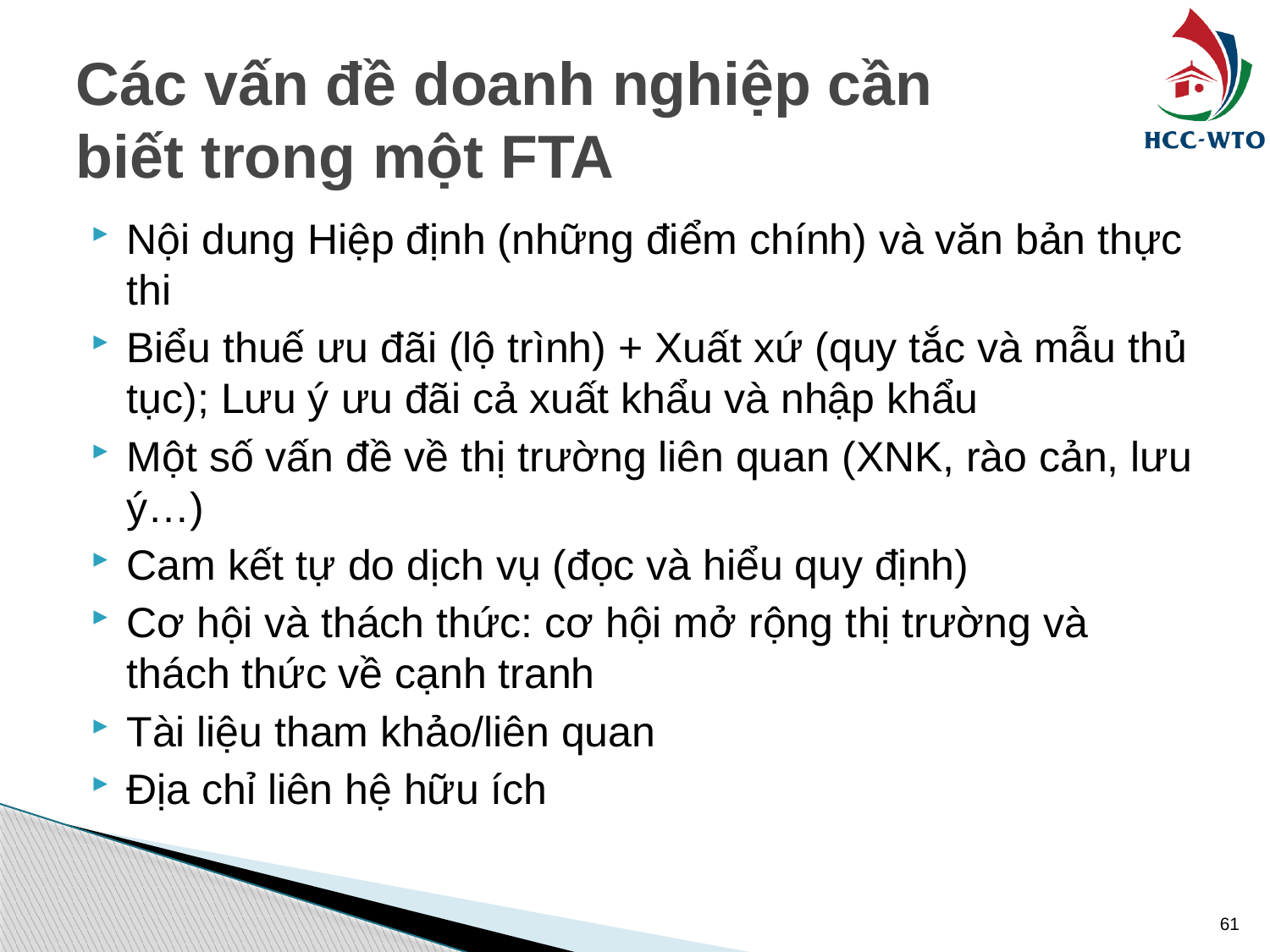

# Các vấn đề doanh nghiệp cần biết trong một FTA
Nội dung Hiệp định (những điểm chính) và văn bản thực thi
Biểu thuế ưu đãi (lộ trình) + Xuất xứ (quy tắc và mẫu thủ tục); Lưu ý ưu đãi cả xuất khẩu và nhập khẩu
Một số vấn đề về thị trường liên quan (XNK, rào cản, lưu ý…)
Cam kết tự do dịch vụ (đọc và hiểu quy định)
Cơ hội và thách thức: cơ hội mở rộng thị trường và thách thức về cạnh tranh
Tài liệu tham khảo/liên quan
Địa chỉ liên hệ hữu ích
61